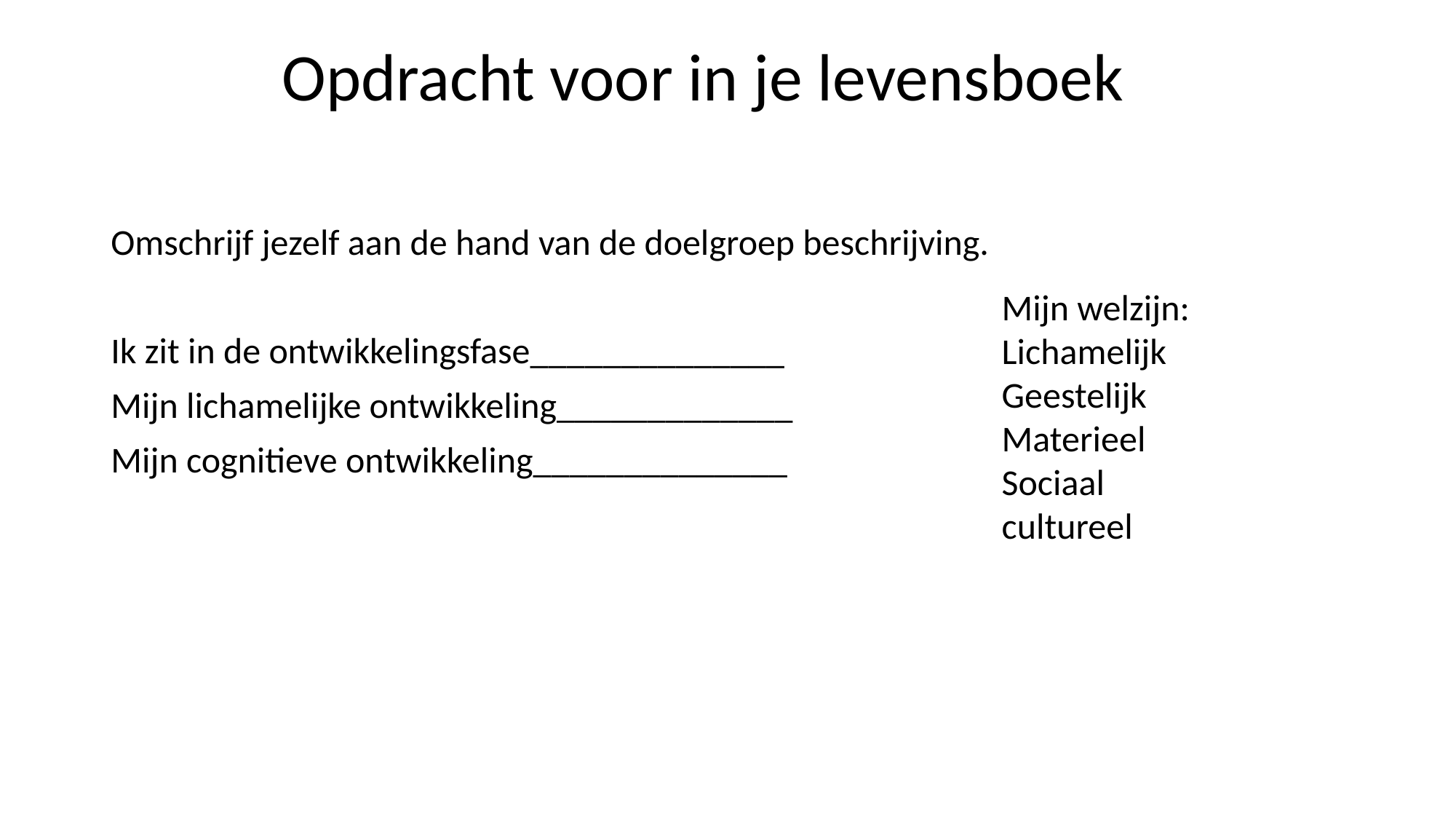

# Opdracht voor in je levensboek
Omschrijf jezelf aan de hand van de doelgroep beschrijving.

Ik zit in de ontwikkelingsfase______________
Mijn lichamelijke ontwikkeling_____________
Mijn cognitieve ontwikkeling______________

Mijn welzijn:
Lichamelijk
Geestelijk
Materieel
Sociaal
cultureel